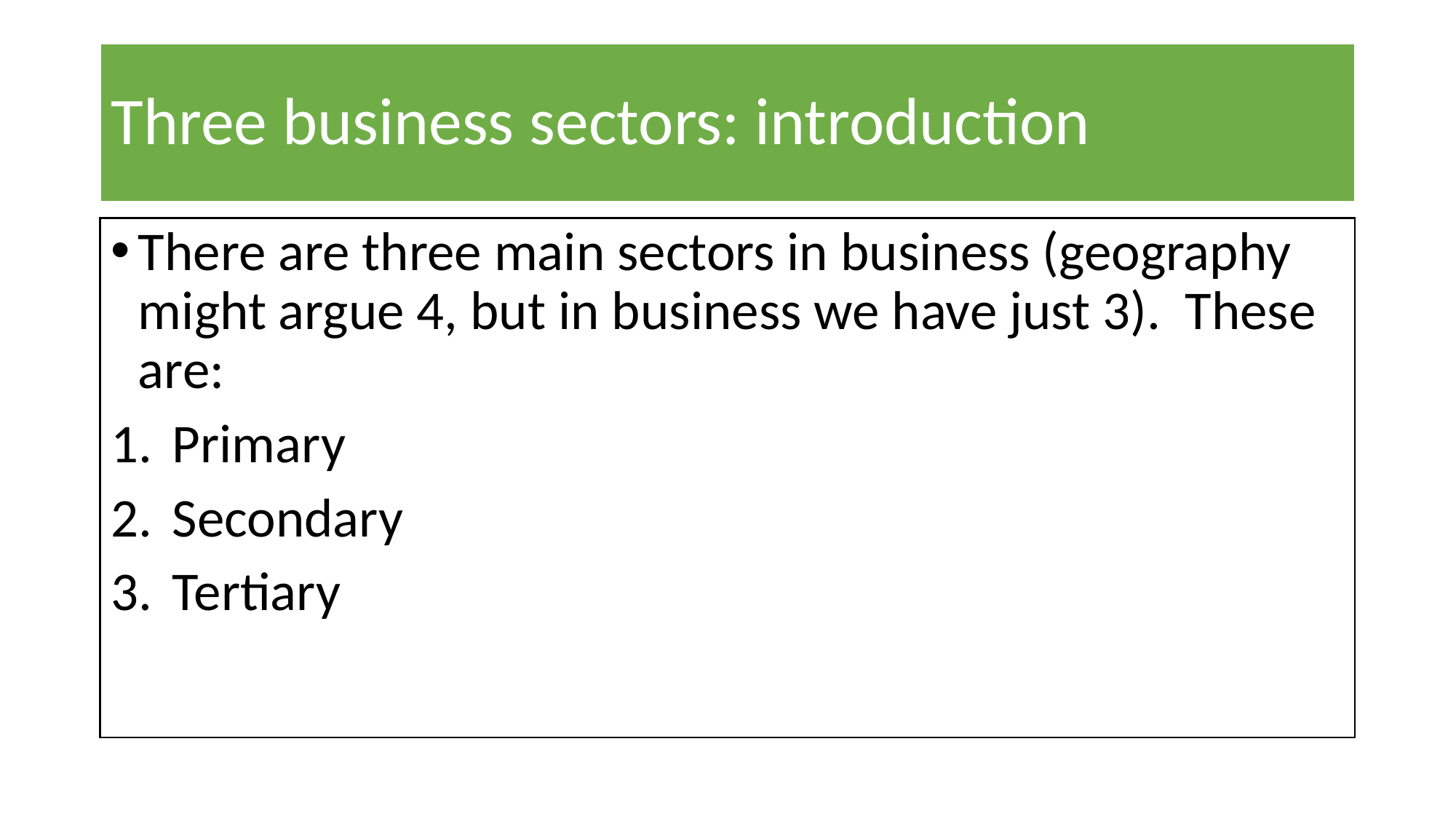

# Three business sectors: introduction
There are three main sectors in business (geography might argue 4, but in business we have just 3).  These are:
Primary
Secondary
Tertiary